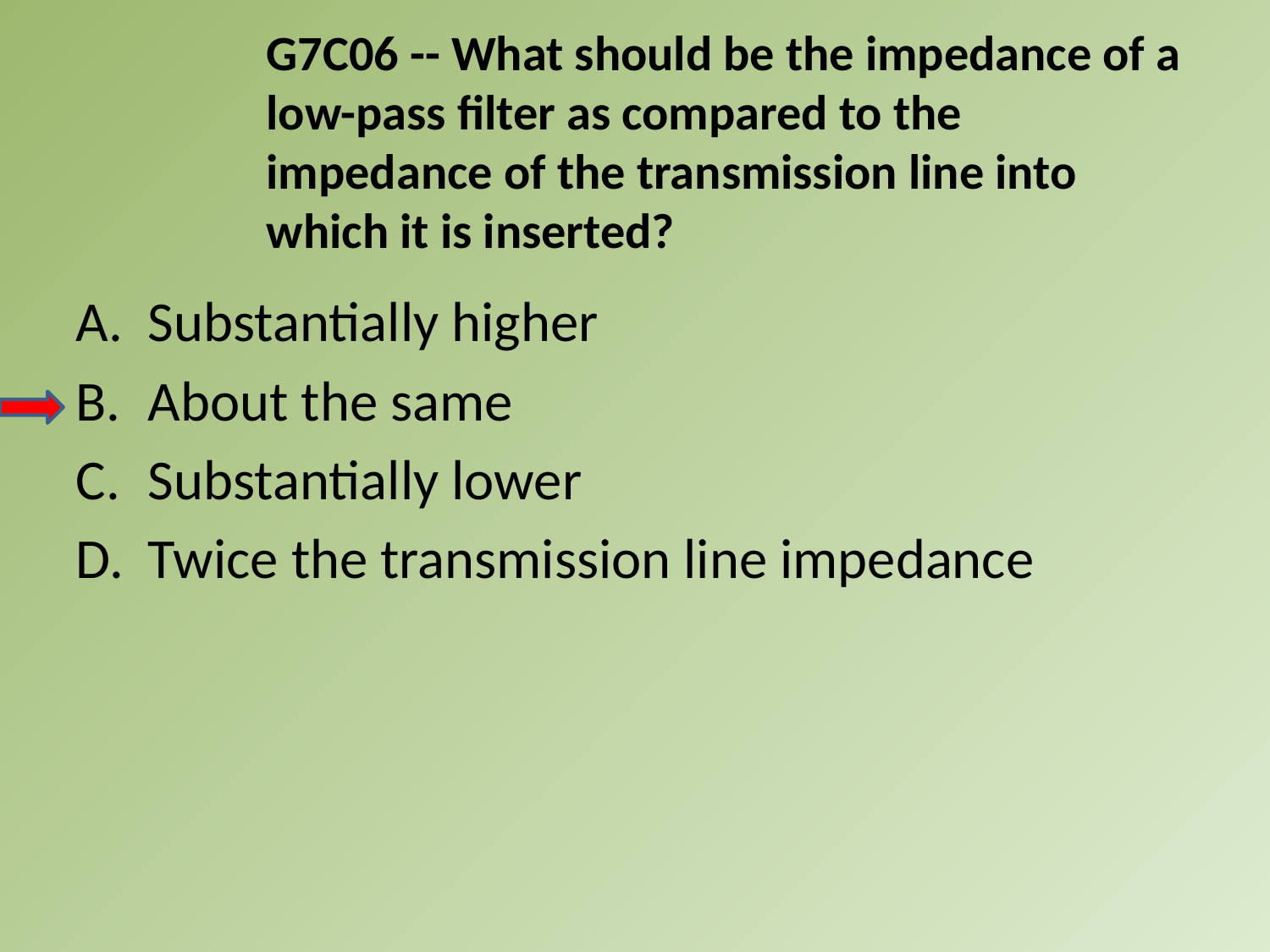

G7C06 -- What should be the impedance of a low-pass filter as compared to the impedance of the transmission line into which it is inserted?
A.	Substantially higher
B.	About the same
C.	Substantially lower
D.	Twice the transmission line impedance